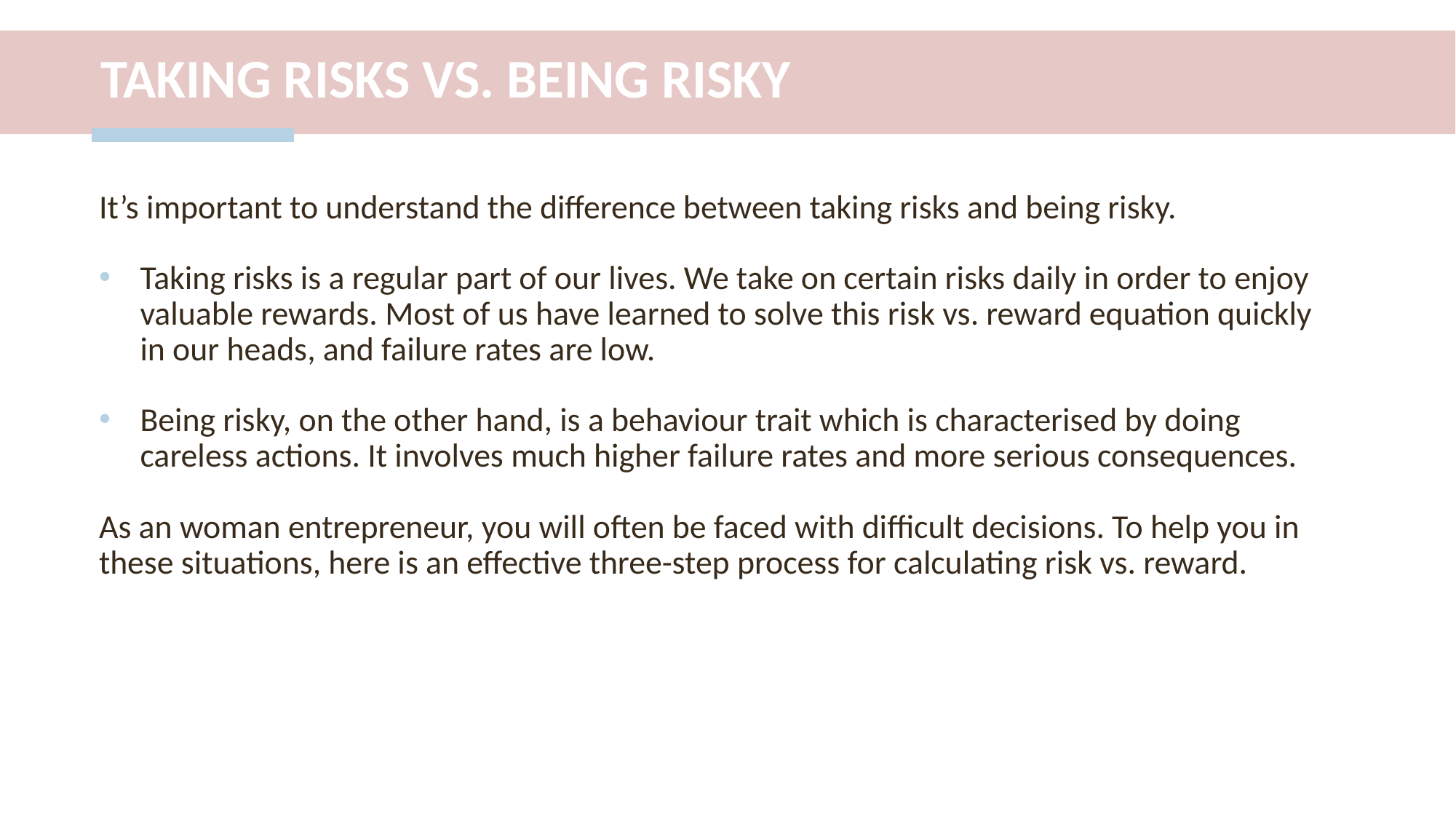

TAKING RISKS VS. BEING RISKY
It’s important to understand the difference between taking risks and being risky.

Taking risks is a regular part of our lives. We take on certain risks daily in order to enjoy valuable rewards. Most of us have learned to solve this risk vs. reward equation quickly in our heads, and failure rates are low.

Being risky, on the other hand, is a behaviour trait which is characterised by doing careless actions. It involves much higher failure rates and more serious consequences.

As an woman entrepreneur, you will often be faced with difficult decisions. To help you in these situations, here is an effective three-step process for calculating risk vs. reward.